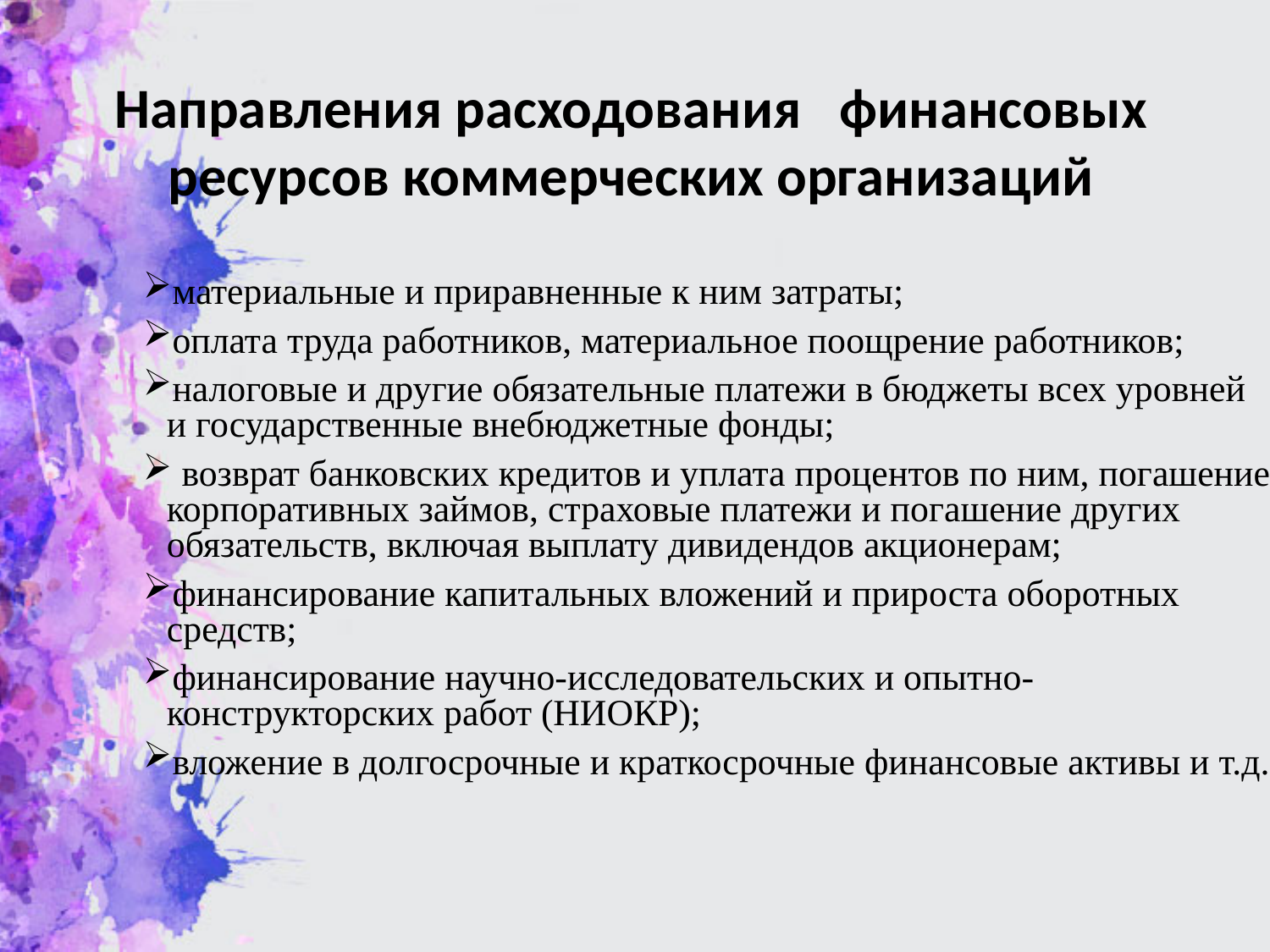

Направления расходования   финансовых ресурсов коммерческих организаций
материальные и приравненные к ним затраты;
оплата труда работников, материальное поощрение работников;
налоговые и другие обязательные платежи в бюджеты всех уровней и государственные внебюджетные фонды;
 возврат банковских кредитов и уплата процентов по ним, погашение корпоративных займов, страховые платежи и погашение других обязательств, включая выплату дивидендов акционерам;
финансирование капитальных вложений и прироста оборотных средств;
финансирование научно-исследовательских и опытно-конструкторских работ (НИОКР);
вложение в долгосрочные и краткосрочные финансовые активы и т.д.